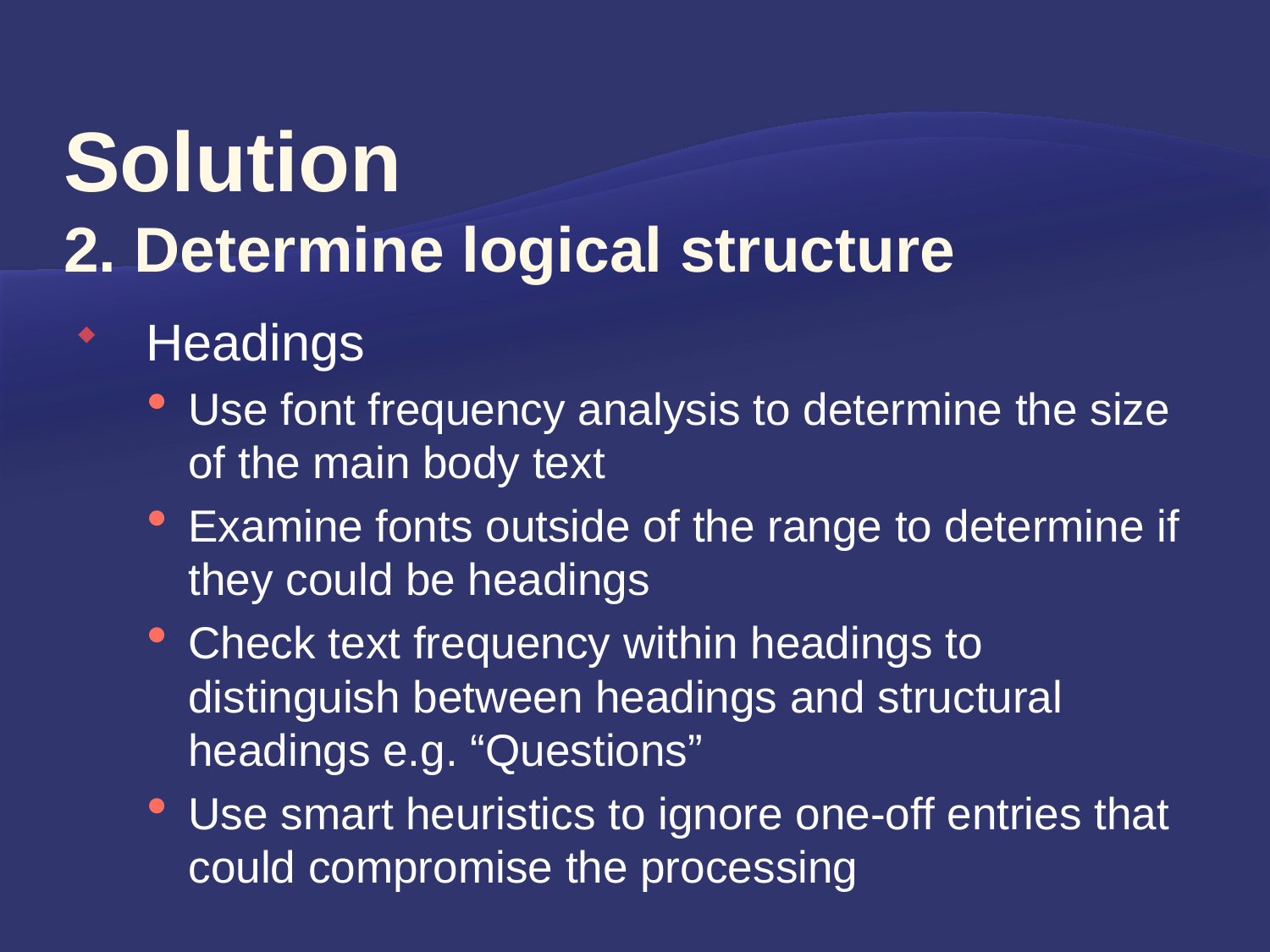

# Solution 2. Determine logical structure
Headings
Use font frequency analysis to determine the size of the main body text
Examine fonts outside of the range to determine if they could be headings
Check text frequency within headings to distinguish between headings and structural headings e.g. “Questions”
Use smart heuristics to ignore one-off entries that could compromise the processing